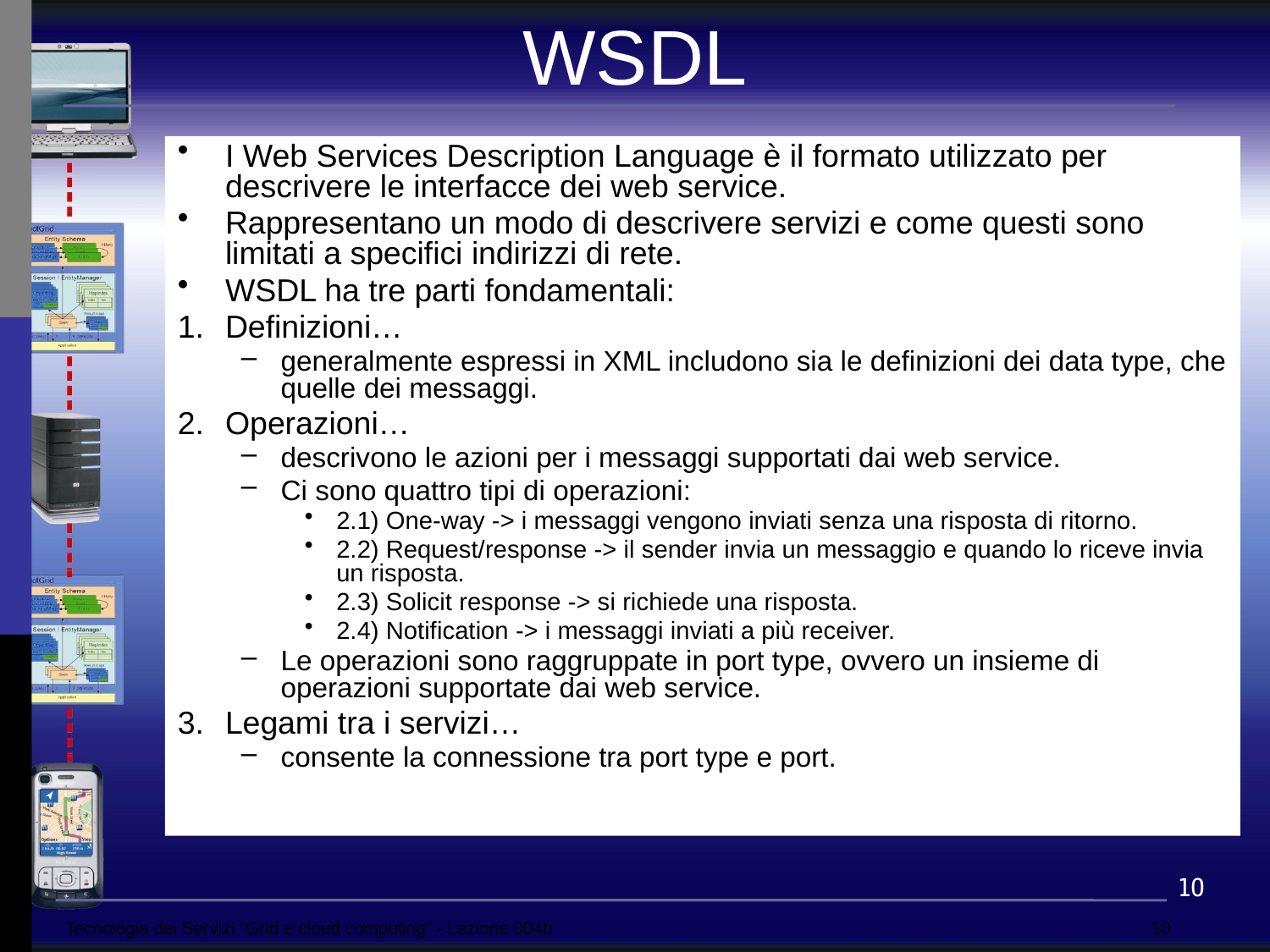

WSDL
I Web Services Description Language è il formato utilizzato per descrivere le interfacce dei web service.
Rappresentano un modo di descrivere servizi e come questi sono limitati a specifici indirizzi di rete.
WSDL ha tre parti fondamentali:
Definizioni…
generalmente espressi in XML includono sia le definizioni dei data type, che quelle dei messaggi.
Operazioni…
descrivono le azioni per i messaggi supportati dai web service.
Ci sono quattro tipi di operazioni:
2.1) One-way -> i messaggi vengono inviati senza una risposta di ritorno.
2.2) Request/response -> il sender invia un messaggio e quando lo riceve invia un risposta.
2.3) Solicit response -> si richiede una risposta.
2.4) Notification -> i messaggi inviati a più receiver.
Le operazioni sono raggruppate in port type, ovvero un insieme di operazioni supportate dai web service.
Legami tra i servizi…
consente la connessione tra port type e port.